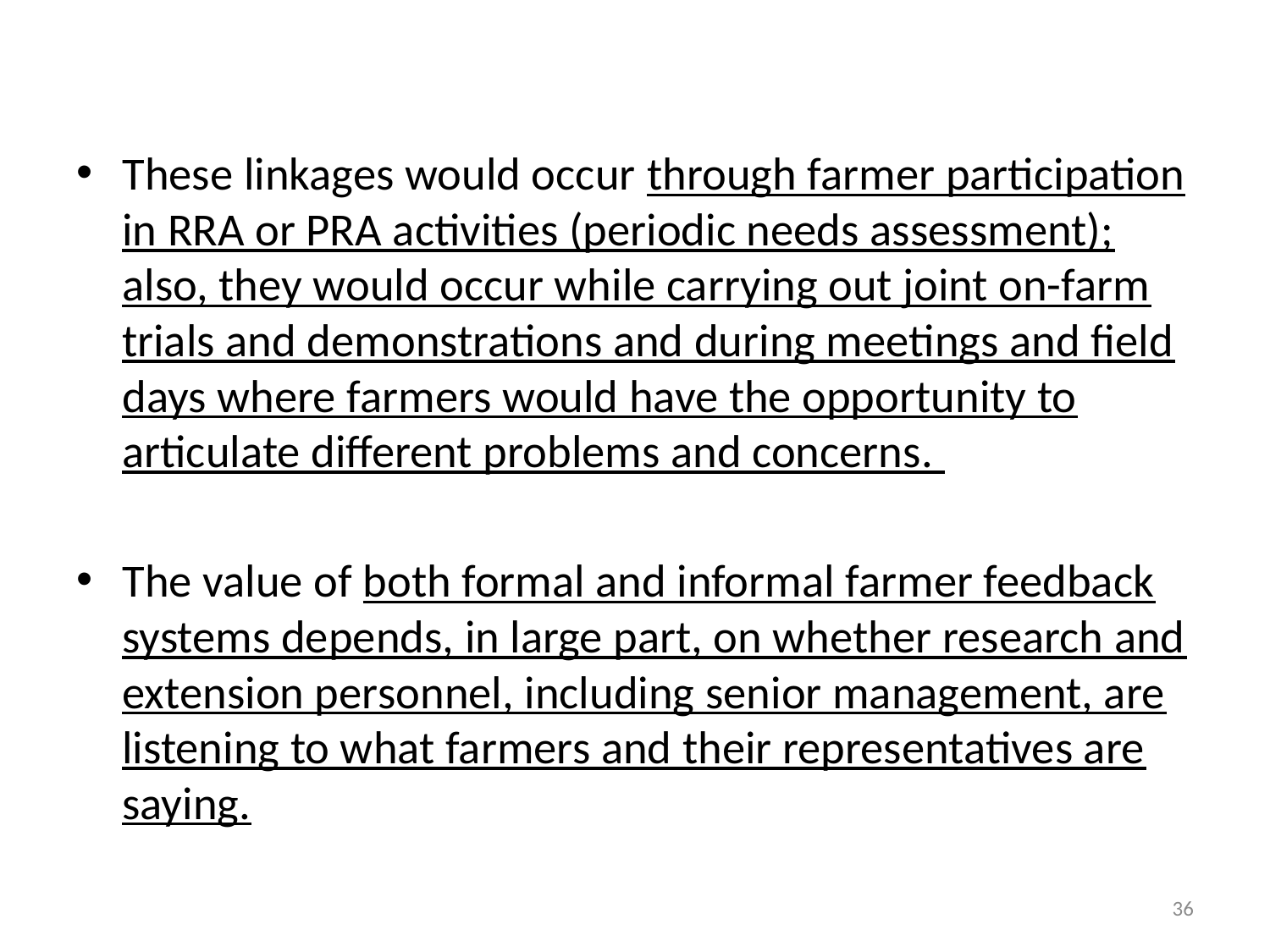

These linkages would occur through farmer participation in RRA or PRA activities (periodic needs assessment); also, they would occur while carrying out joint on-farm trials and demonstrations and during meetings and field days where farmers would have the opportunity to articulate different problems and concerns.

The value of both formal and informal farmer feedback systems depends, in large part, on whether research and extension personnel, including senior management, are listening to what farmers and their representatives are saying.

36